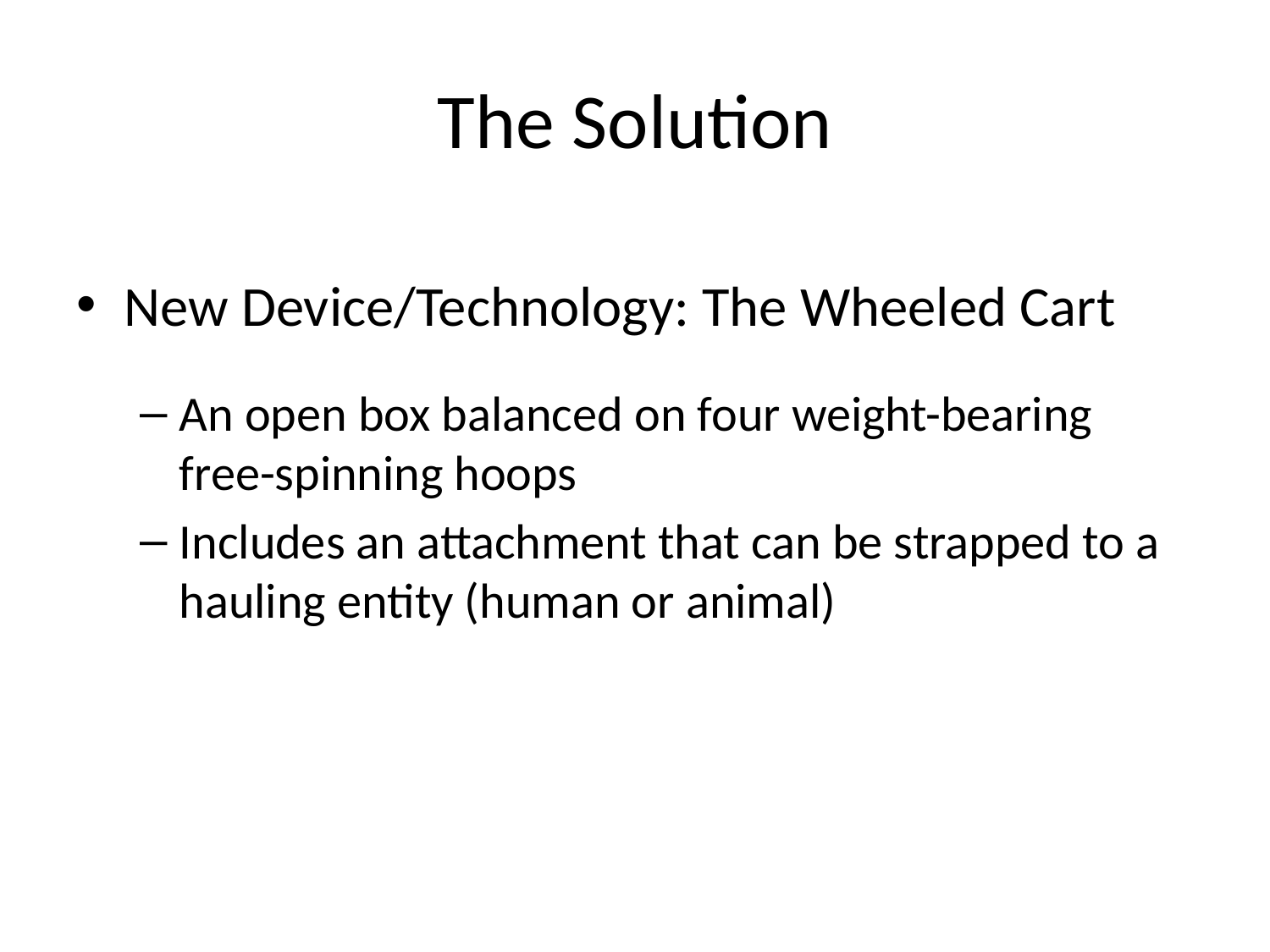

# The Solution

New Device/Technology: The Wheeled Cart

An open box balanced on four weight-bearing free-spinning hoops
Includes an attachment that can be strapped to a hauling entity (human or animal)